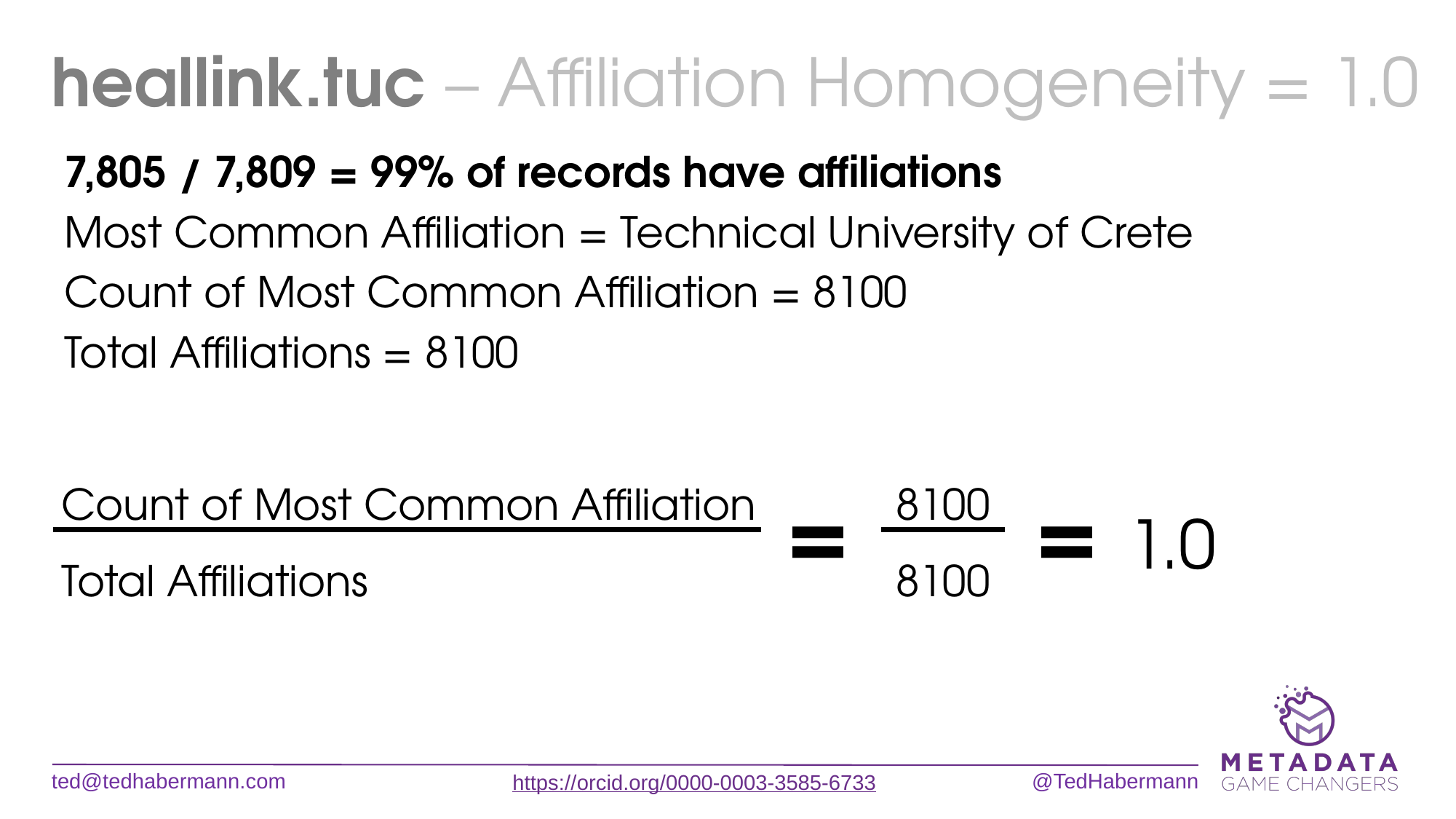

# heallink.tuc – Affiliation Homogeneity = 1.0
7,805 / 7,809 = 99% of records have affiliations
Most Common Affiliation = Technical University of Crete
Count of Most Common Affiliation = 8100
Total Affiliations = 8100
Count of Most Common Affiliation
Total Affiliations
8100
8100
1.0
=
=